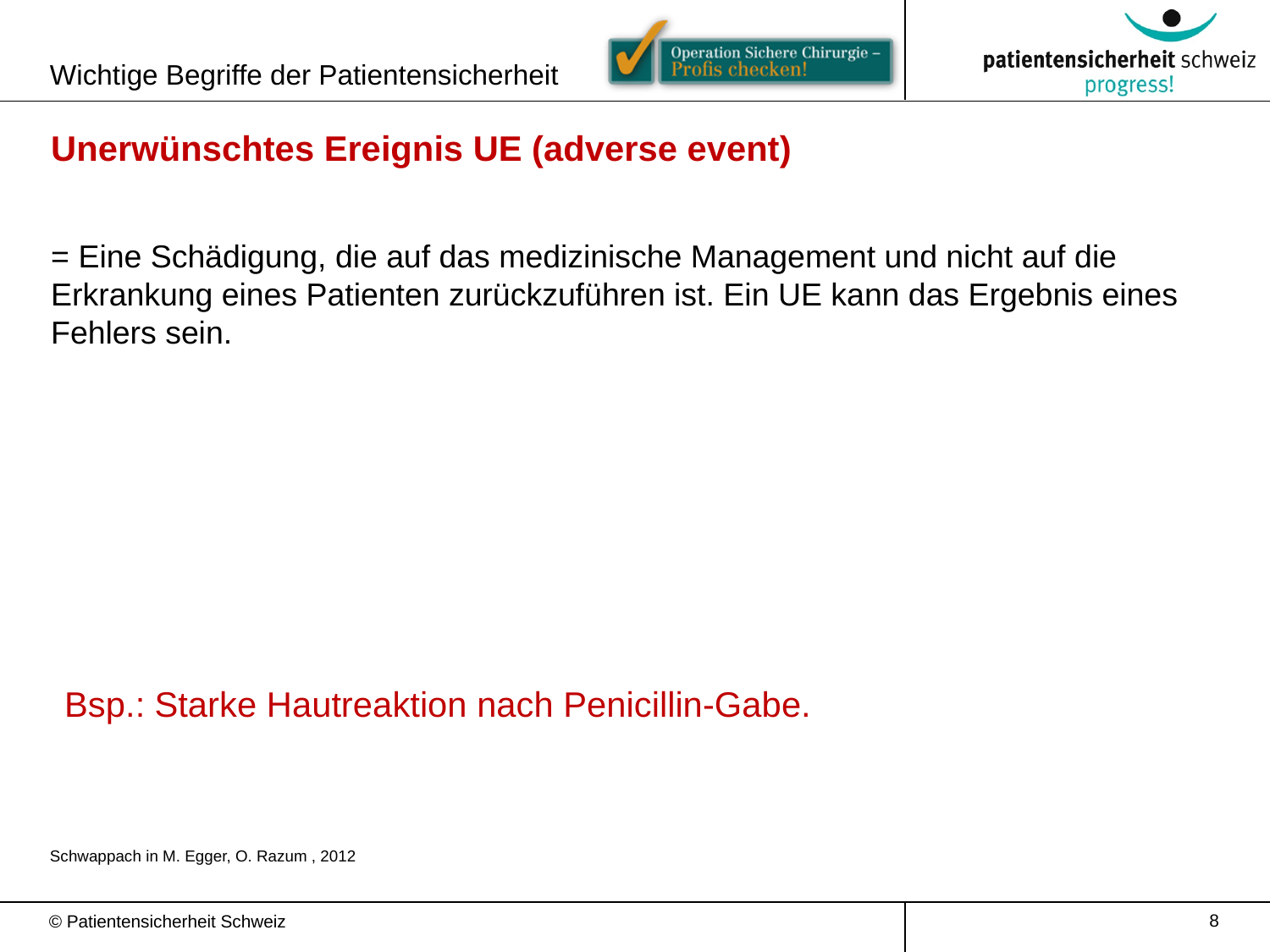

Wichtige Begriffe der Patientensicherheit
Unerwünschtes Ereignis UE (adverse event)

= Eine Schädigung, die auf das medizinische Management und nicht auf die Erkrankung eines Patienten zurückzuführen ist. Ein UE kann das Ergebnis eines Fehlers sein.

Bsp.: Starke Hautreaktion nach Penicillin-Gabe.
Schwappach in M. Egger, O. Razum , 2012
8
© Patientensicherheit Schweiz